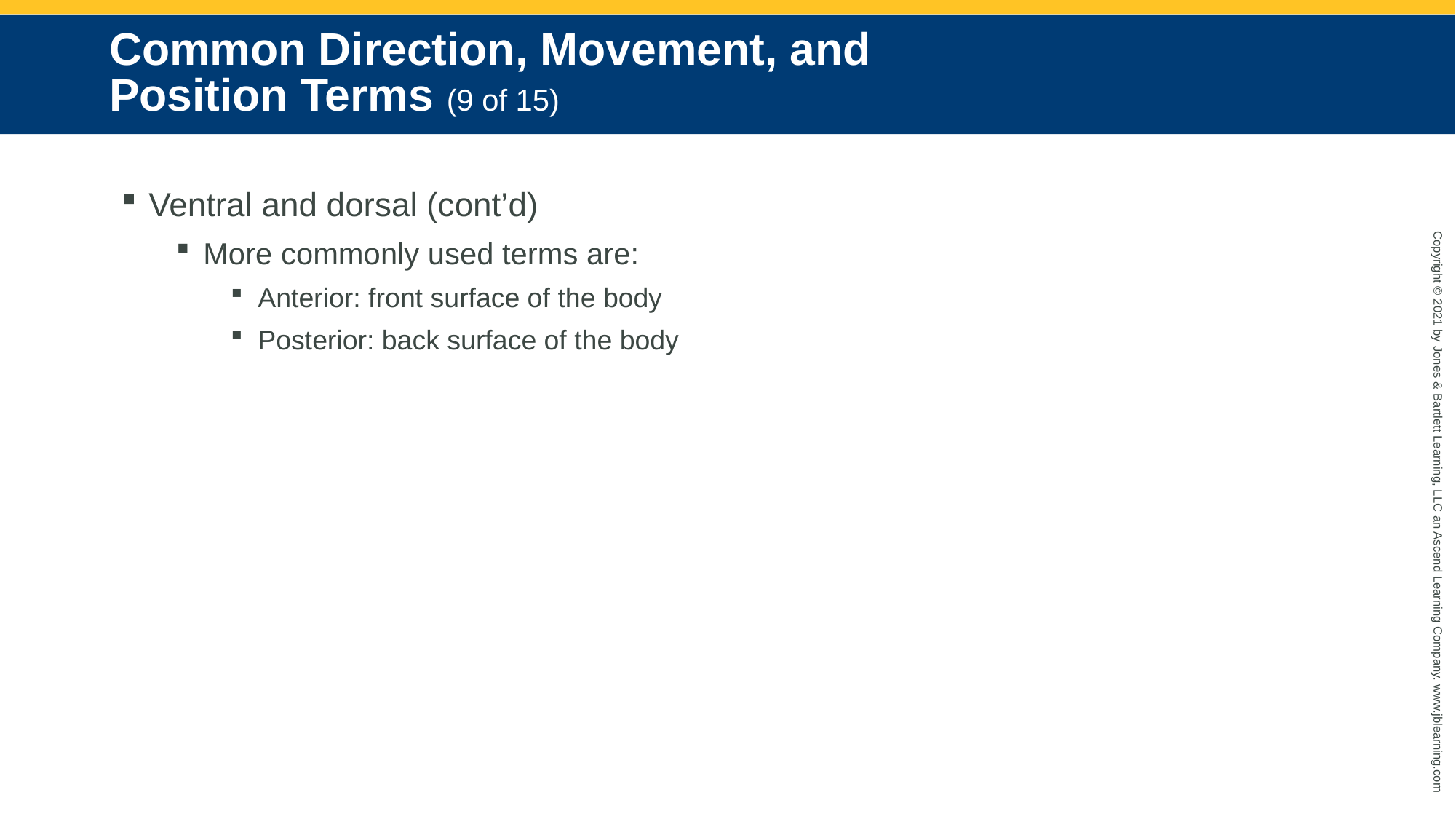

# Common Direction, Movement, and Position Terms (9 of 15)
Ventral and dorsal (cont’d)
More commonly used terms are:
Anterior: front surface of the body
Posterior: back surface of the body